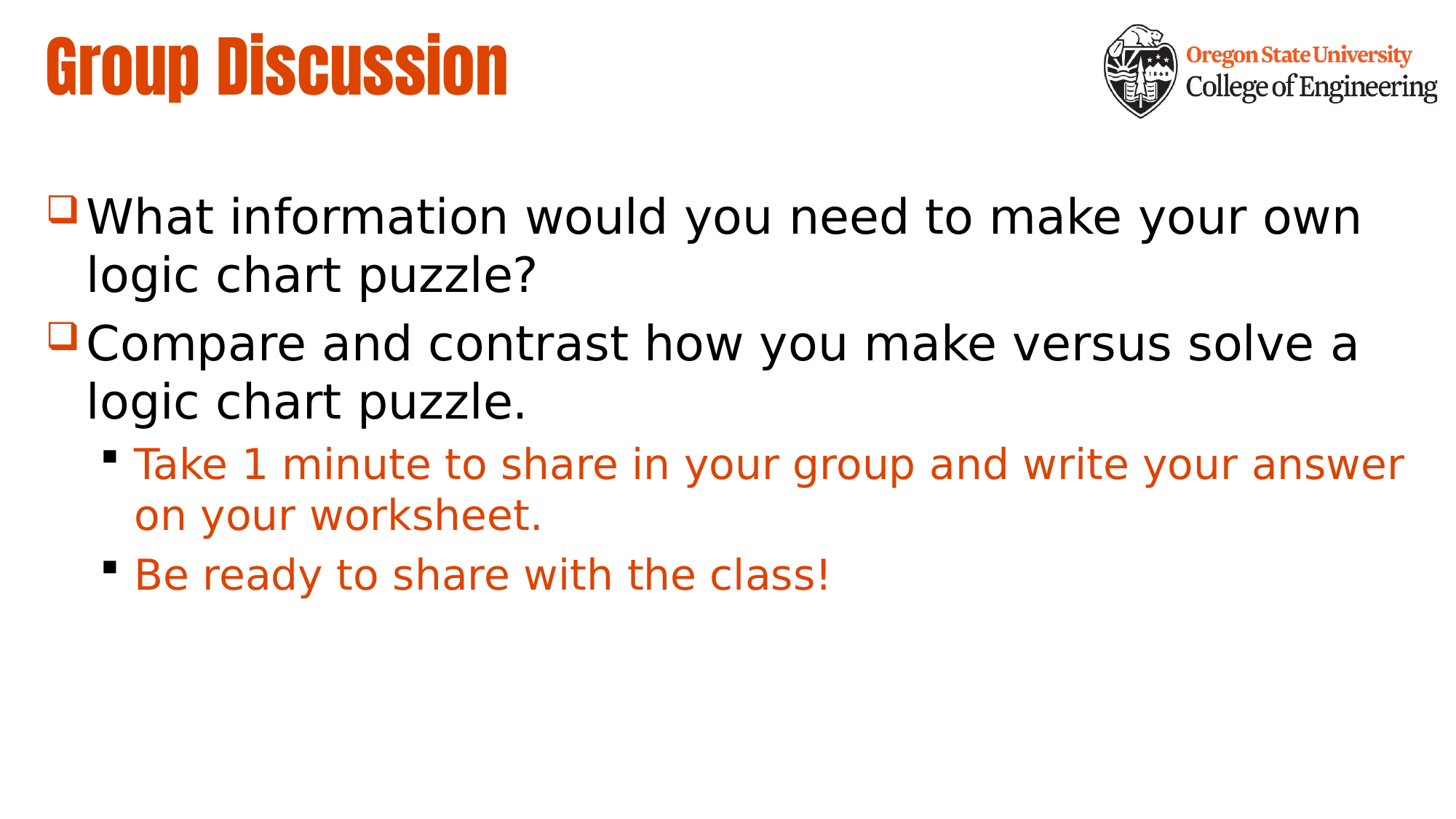

# Group Discussion
What information would you need to make your own logic chart puzzle?
Compare and contrast how you make versus solve a logic chart puzzle.
Take 1 minute to share in your group and write your answer on your worksheet.
Be ready to share with the class!